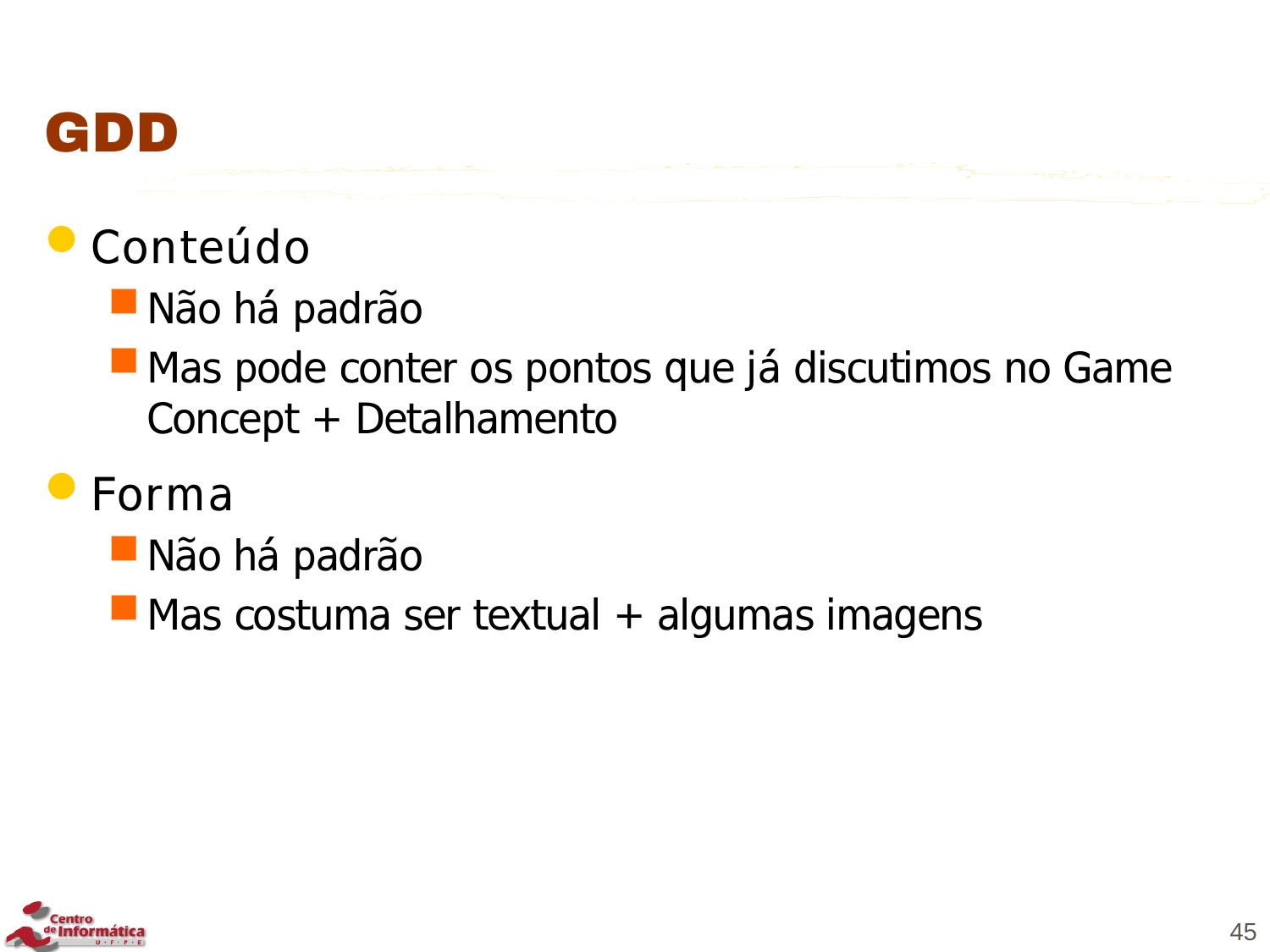

# GDD
Conteúdo
Não há padrão
Mas pode conter os pontos que já discutimos no Game Concept + Detalhamento
Forma
Não há padrão
Mas costuma ser textual + algumas imagens
45